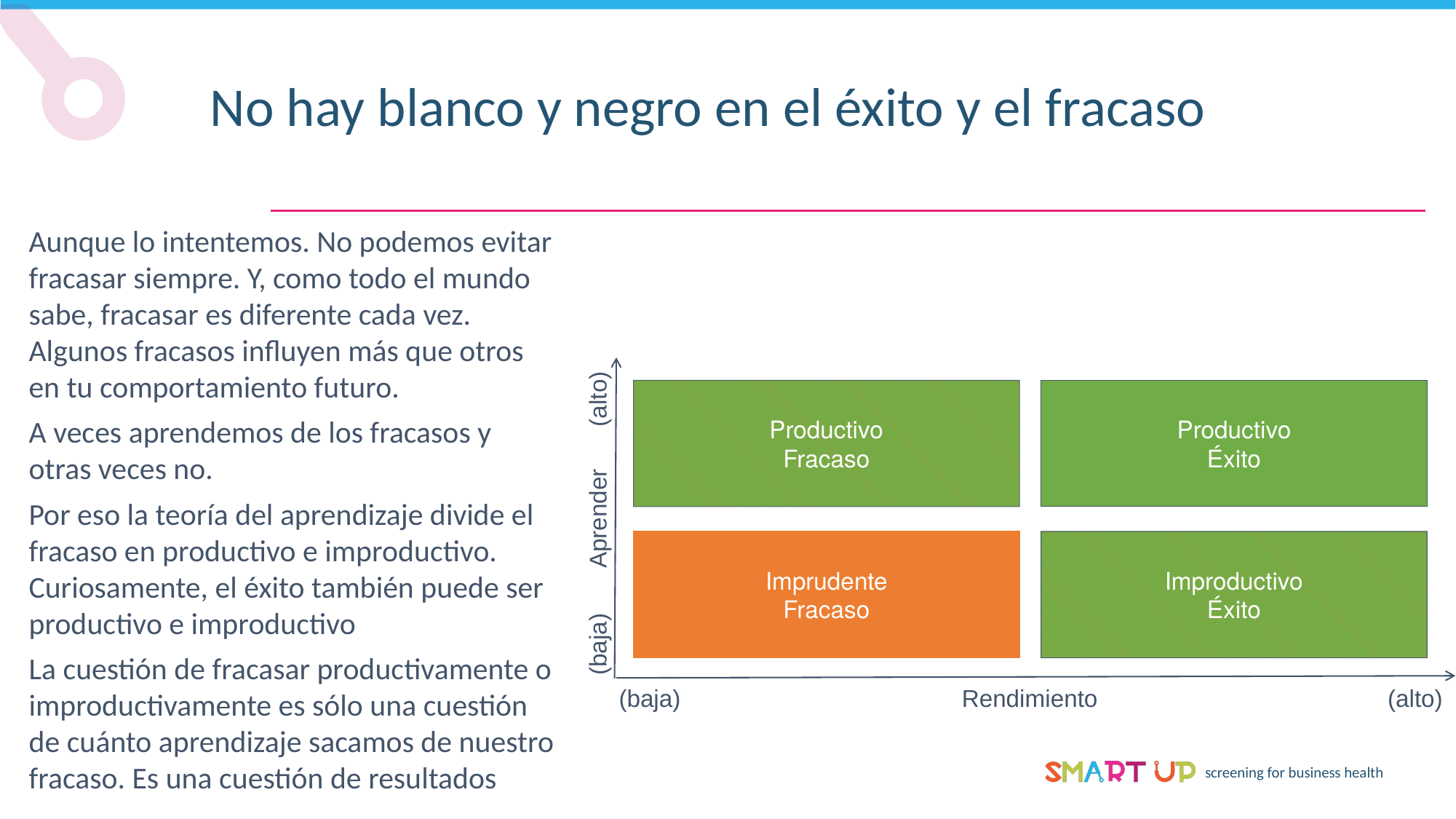

No hay blanco y negro en el éxito y el fracaso
Aunque lo intentemos. No podemos evitar fracasar siempre. Y, como todo el mundo sabe, fracasar es diferente cada vez. Algunos fracasos influyen más que otros en tu comportamiento futuro.
A veces aprendemos de los fracasos y otras veces no.
Por eso la teoría del aprendizaje divide el fracaso en productivo e improductivo. Curiosamente, el éxito también puede ser productivo e improductivo
La cuestión de fracasar productivamente o improductivamente es sólo una cuestión de cuánto aprendizaje sacamos de nuestro fracaso. Es una cuestión de resultados
(alto)
Productivo
Fracaso
Productivo
Éxito
Imprudente
Fracaso
Improductivo
Éxito
Aprender
(baja)
(baja)
Rendimiento
(alto)